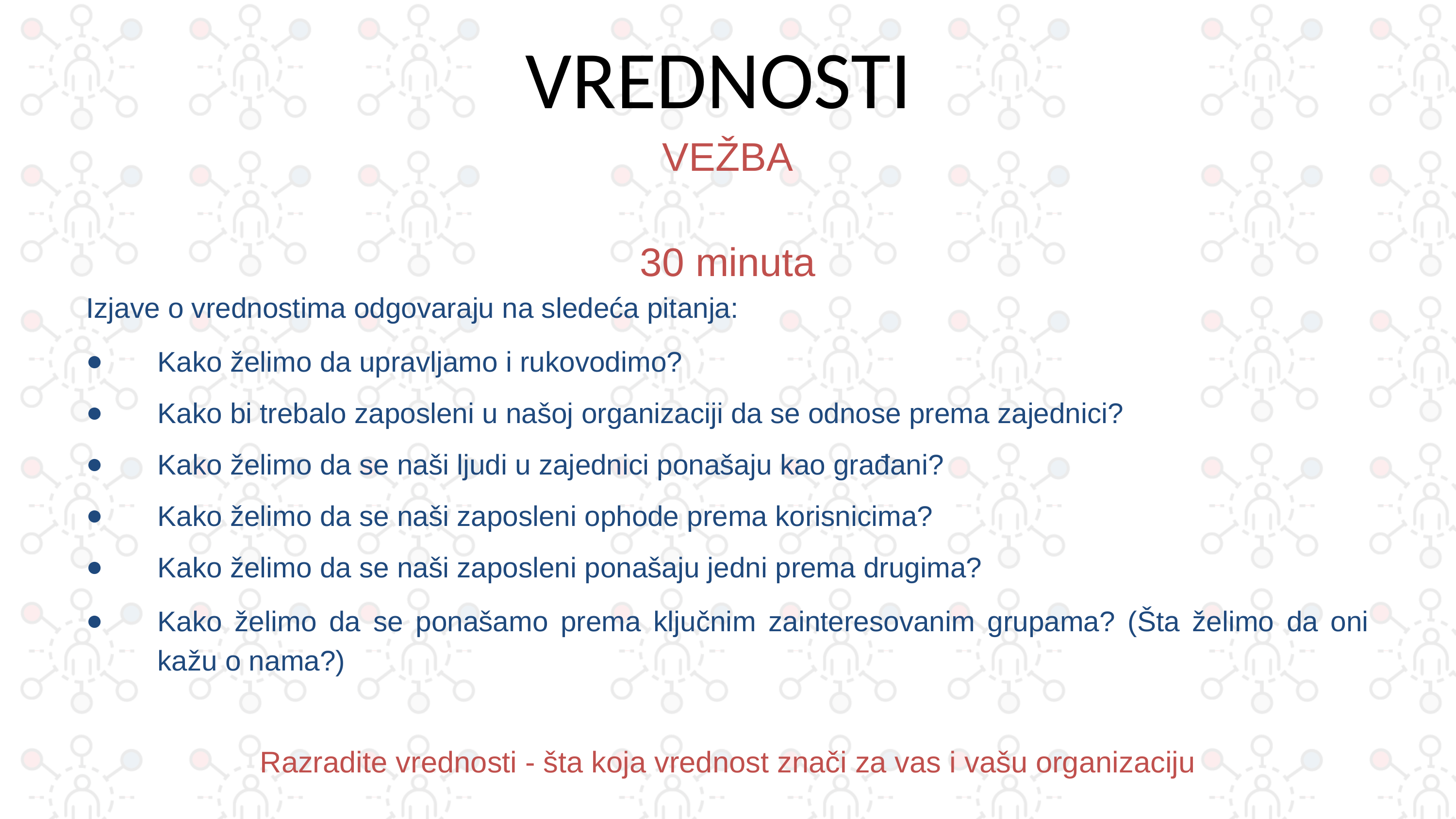

# VREDNOSTI
VEŽBA

30 minuta
Izjave o vrednostima odgovaraju na sledeća pitanja:
Kako želimo da upravljamo i rukovodimo?
Kako bi trebalo zaposleni u našoj organizaciji da se odnose prema zajednici?
Kako želimo da se naši ljudi u zajednici ponašaju kao građani?
Kako želimo da se naši zaposleni ophode prema korisnicima?
Kako želimo da se naši zaposleni ponašaju jedni prema drugima?
Kako želimo da se ponašamo prema ključnim zainteresovanim grupama? (Šta želimo da oni kažu o nama?)

Razradite vrednosti - šta koja vrednost znači za vas i vašu organizaciju